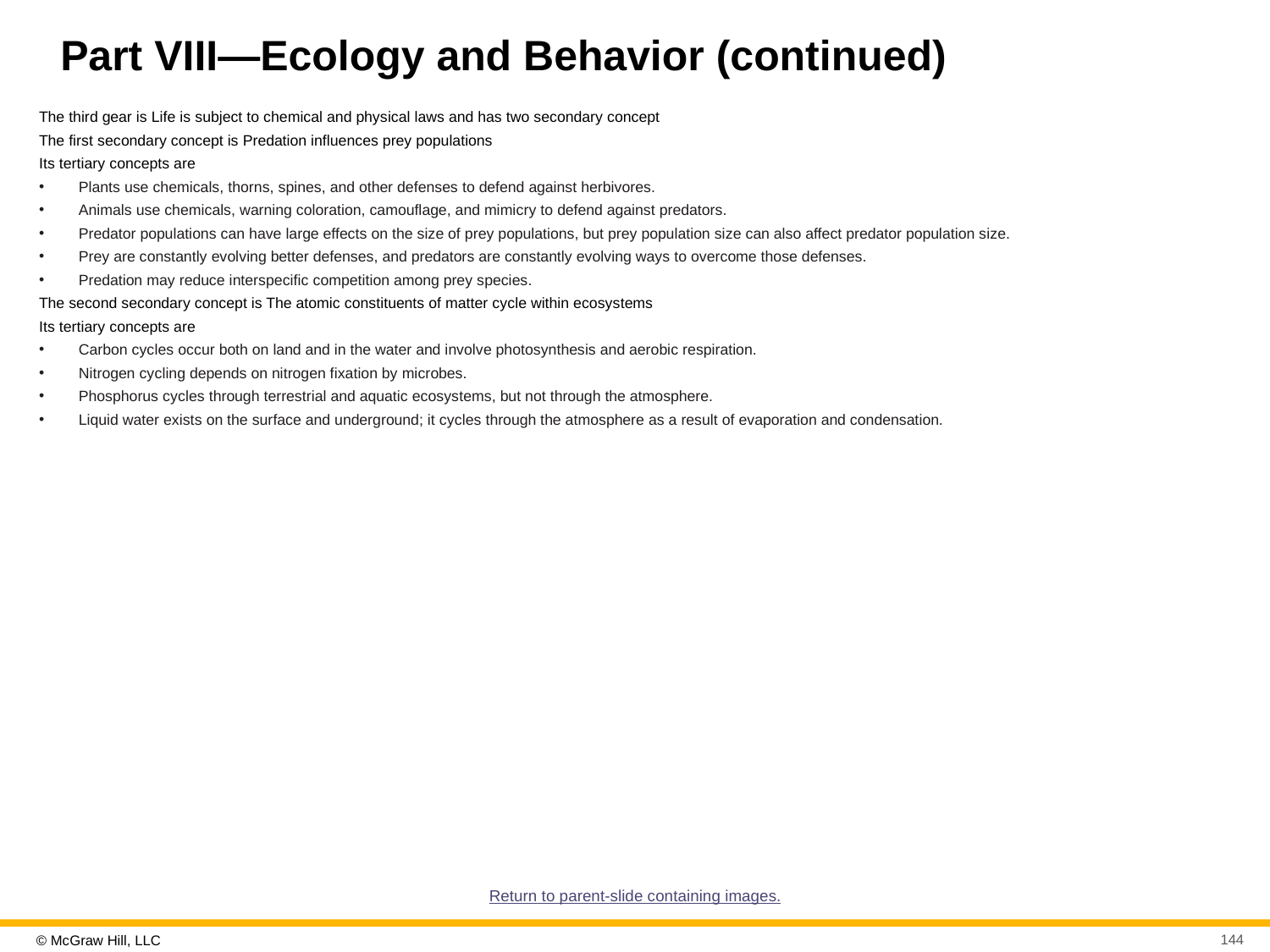

# Part VIII—Ecology and Behavior (continued)
The third gear is Life is subject to chemical and physical laws and has two secondary concept
The first secondary concept is Predation influences prey populations
Its tertiary concepts are
Plants use chemicals, thorns, spines, and other defenses to defend against herbivores.
Animals use chemicals, warning coloration, camouflage, and mimicry to defend against predators.
Predator populations can have large effects on the size of prey populations, but prey population size can also affect predator population size.
Prey are constantly evolving better defenses, and predators are constantly evolving ways to overcome those defenses.
Predation may reduce interspecific competition among prey species.
The second secondary concept is The atomic constituents of matter cycle within ecosystems
Its tertiary concepts are
Carbon cycles occur both on land and in the water and involve photosynthesis and aerobic respiration.
Nitrogen cycling depends on nitrogen fixation by microbes.
Phosphorus cycles through terrestrial and aquatic ecosystems, but not through the atmosphere.
Liquid water exists on the surface and underground; it cycles through the atmosphere as a result of evaporation and condensation.

Return to parent-slide containing images.
144